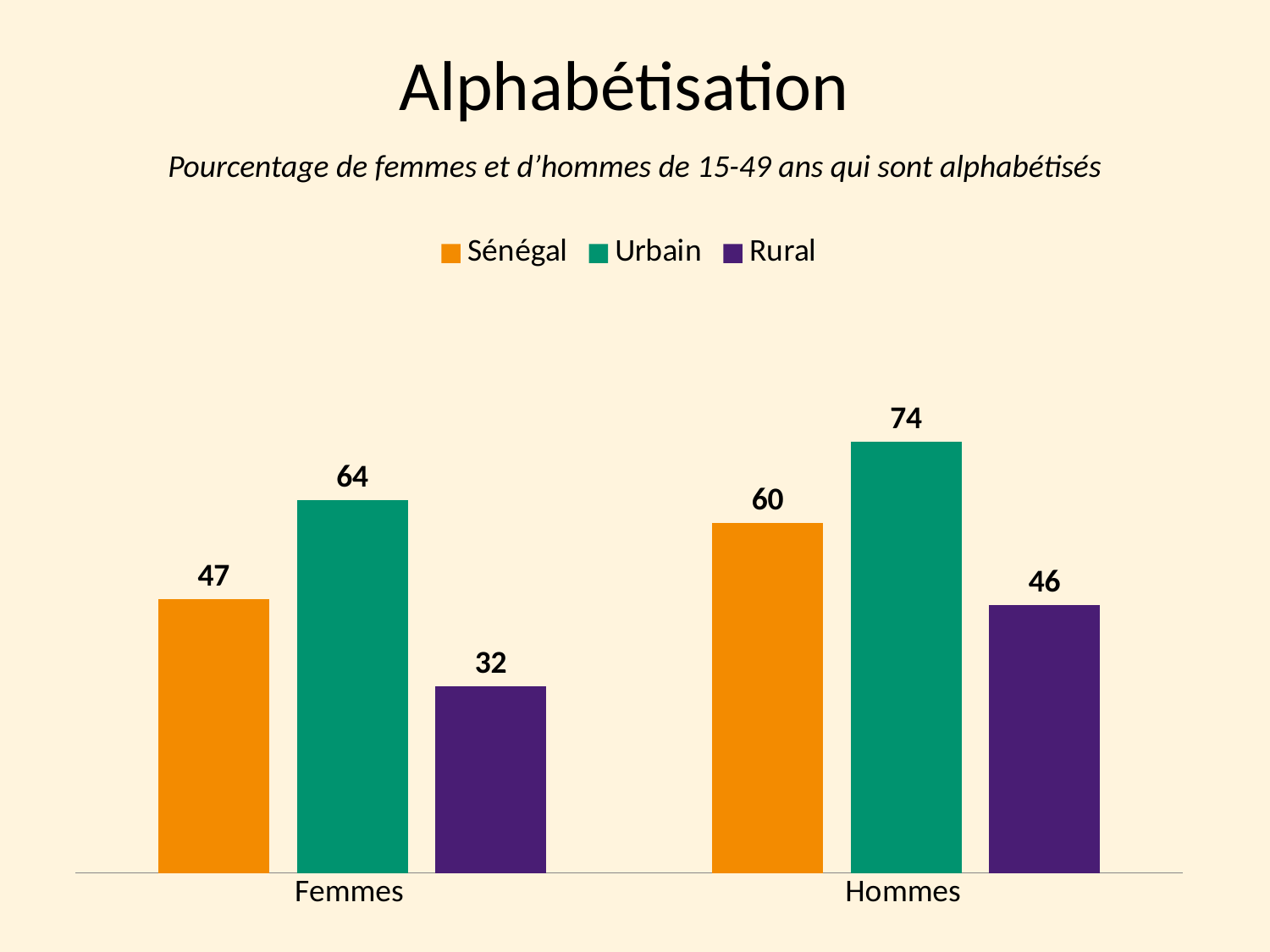

# Alphabétisation
Pourcentage de femmes et d’hommes de 15-49 ans qui sont alphabétisés

### Chart

| Category | Sénégal | Urbain | Rural |
|---|---|---|---|
| Femmes  | 47.0 | 64.0 | 32.0 |
| Hommes  | 60.0 | 74.0 | 46.0 |